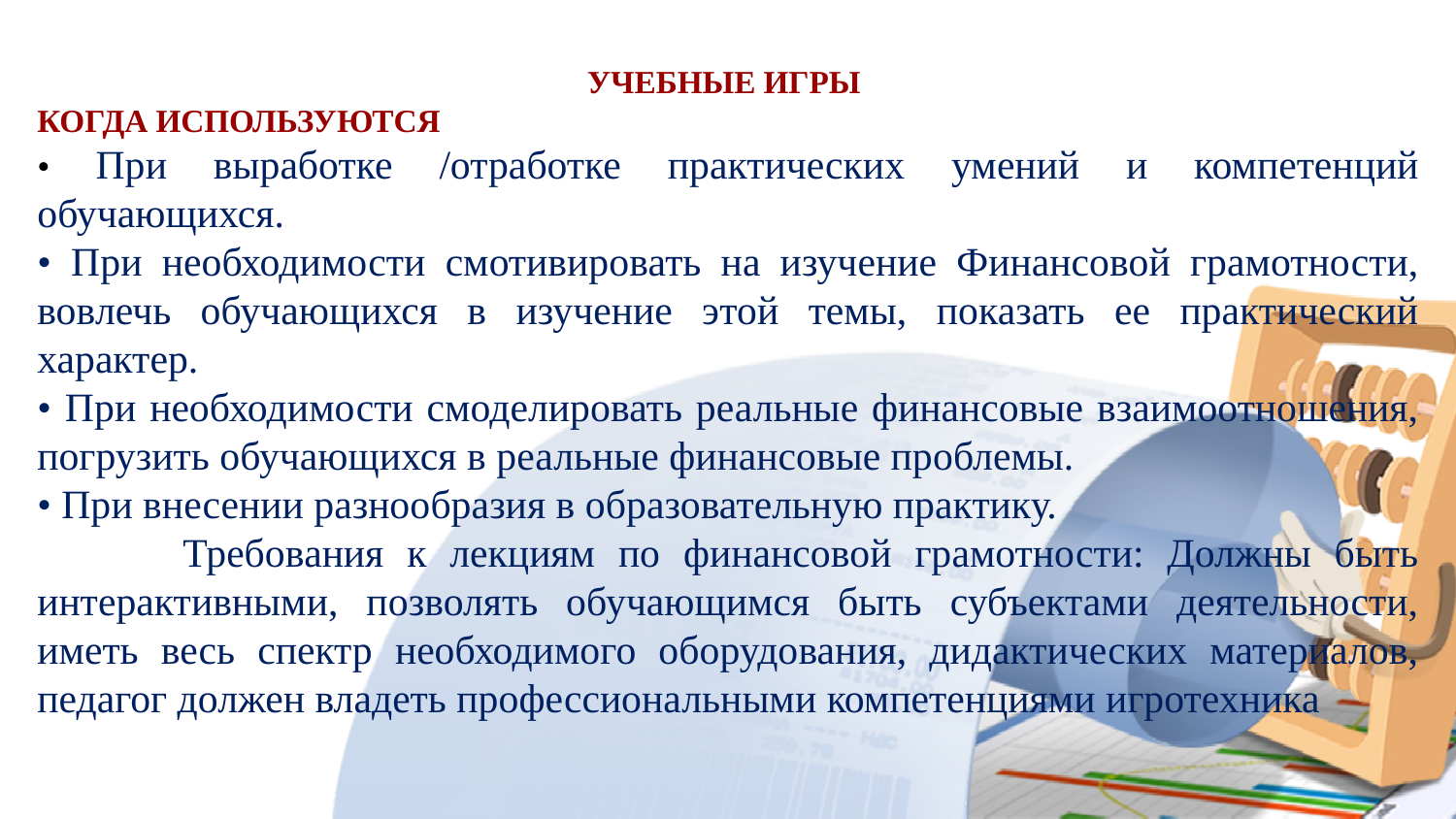

УЧЕБНЫЕ ИГРЫ
КОГДА ИСПОЛЬЗУЮТСЯ
• При выработке /отработке практических умений и компетенций обучающихся.
• При необходимости смотивировать на изучение Финансовой грамотности, вовлечь обучающихся в изучение этой темы, показать ее практический характер.
• При необходимости смоделировать реальные финансовые взаимоотношения, погрузить обучающихся в реальные финансовые проблемы.
• При внесении разнообразия в образовательную практику.
	Требования к лекциям по финансовой грамотности: Должны быть интерактивными, позволять обучающимся быть субъектами деятельности, иметь весь спектр необходимого оборудования, дидактических материалов, педагог должен владеть профессиональными компетенциями игротехника